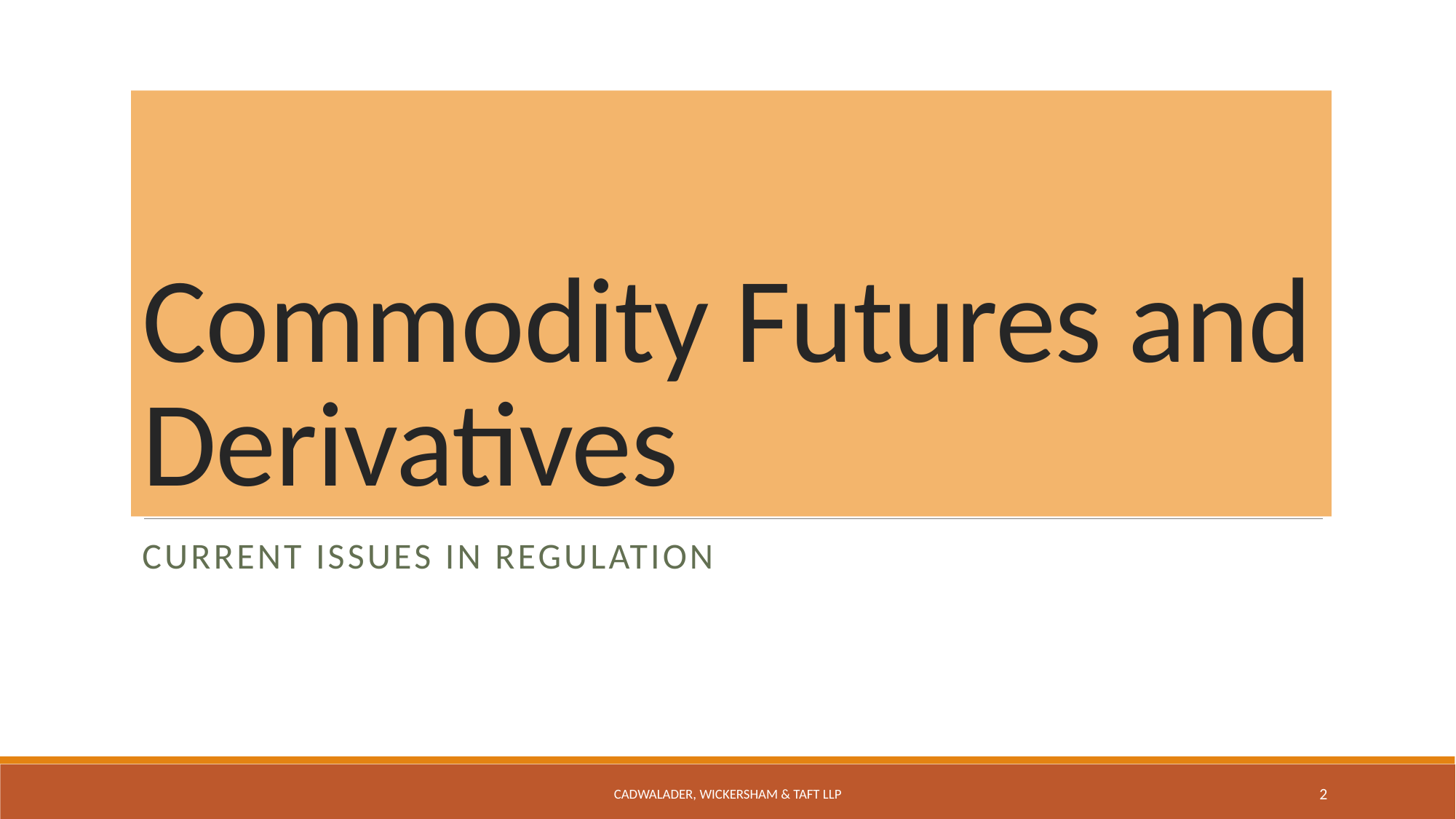

# Commodity Futures and Derivatives
Current Issues in Regulation
Cadwalader, Wickersham & Taft LLP
2